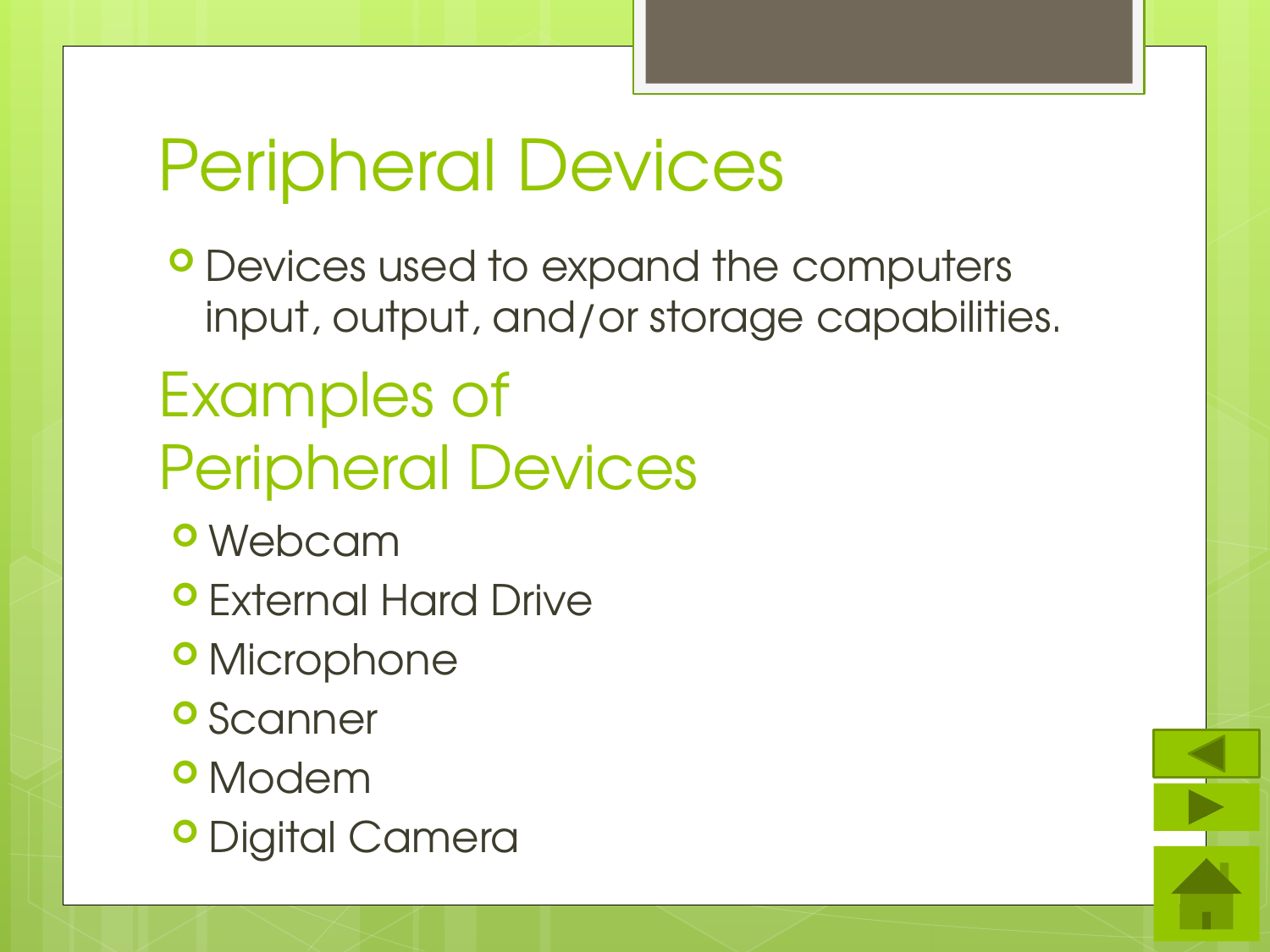

# Peripheral Devices
Devices used to expand the computers input, output, and/or storage capabilities.
Examples of
Peripheral Devices
Webcam
External Hard Drive
Microphone
Scanner
Modem
Digital Camera